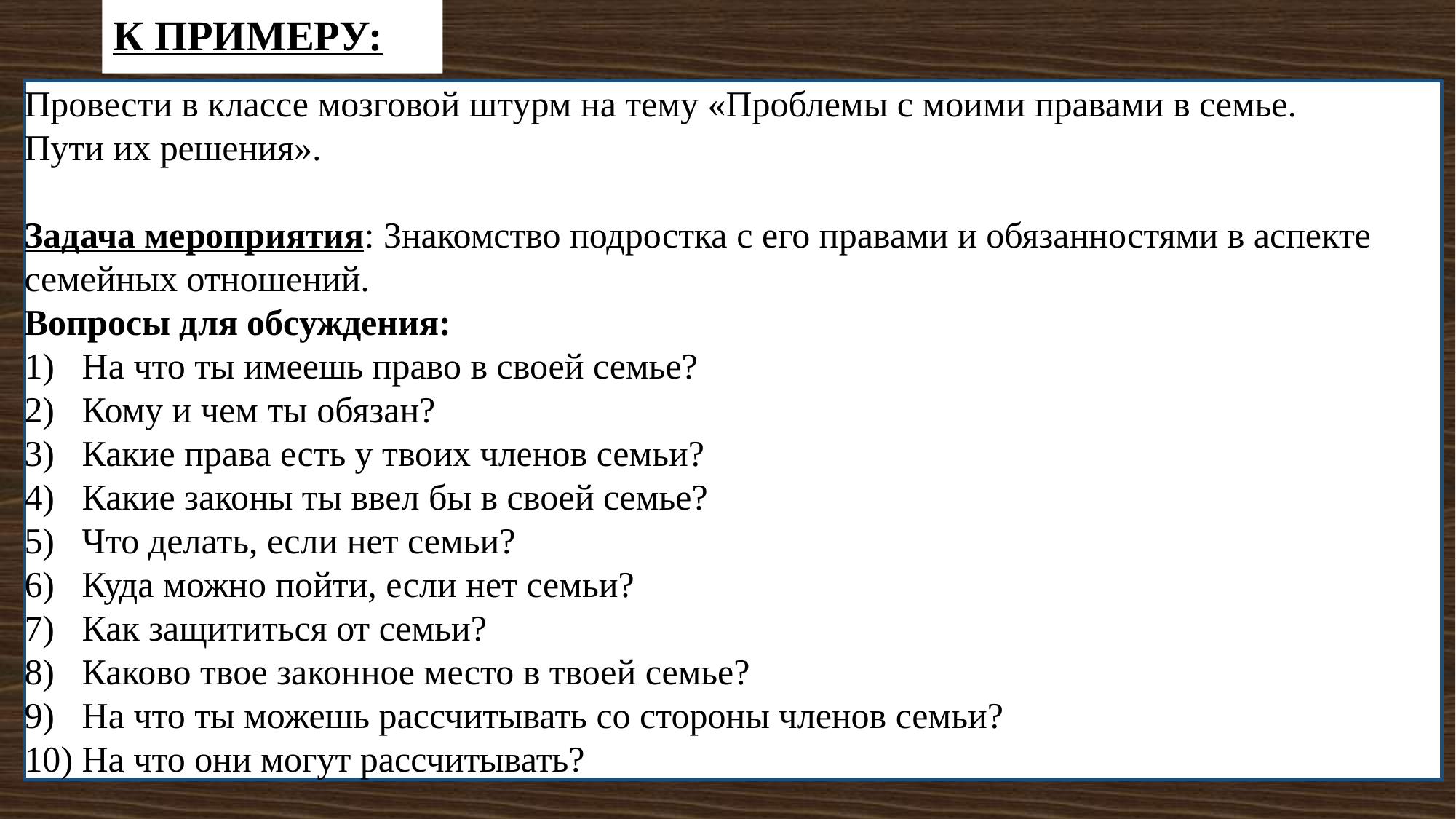

# К ПРИМЕРУ:
Провести в классе мозговой штурм на тему «Проблемы с моими правами в семье.
Пути их решения».

Задача мероприятия: Знакомство подростка с его правами и обязанностями в аспекте семейных отношений.
Вопросы для обсуждения:
1)   На что ты имеешь право в своей семье?
2)   Кому и чем ты обязан?
3)   Какие права есть у твоих членов семьи?
4)   Какие законы ты ввел бы в своей семье?
5)   Что делать, если нет семьи?
6)   Куда можно пойти, если нет семьи?
7)   Как защититься от семьи?
8)   Каково твое законное место в твоей семье?
9)   На что ты можешь рассчитывать со стороны членов семьи?
10) На что они могут рассчитывать?